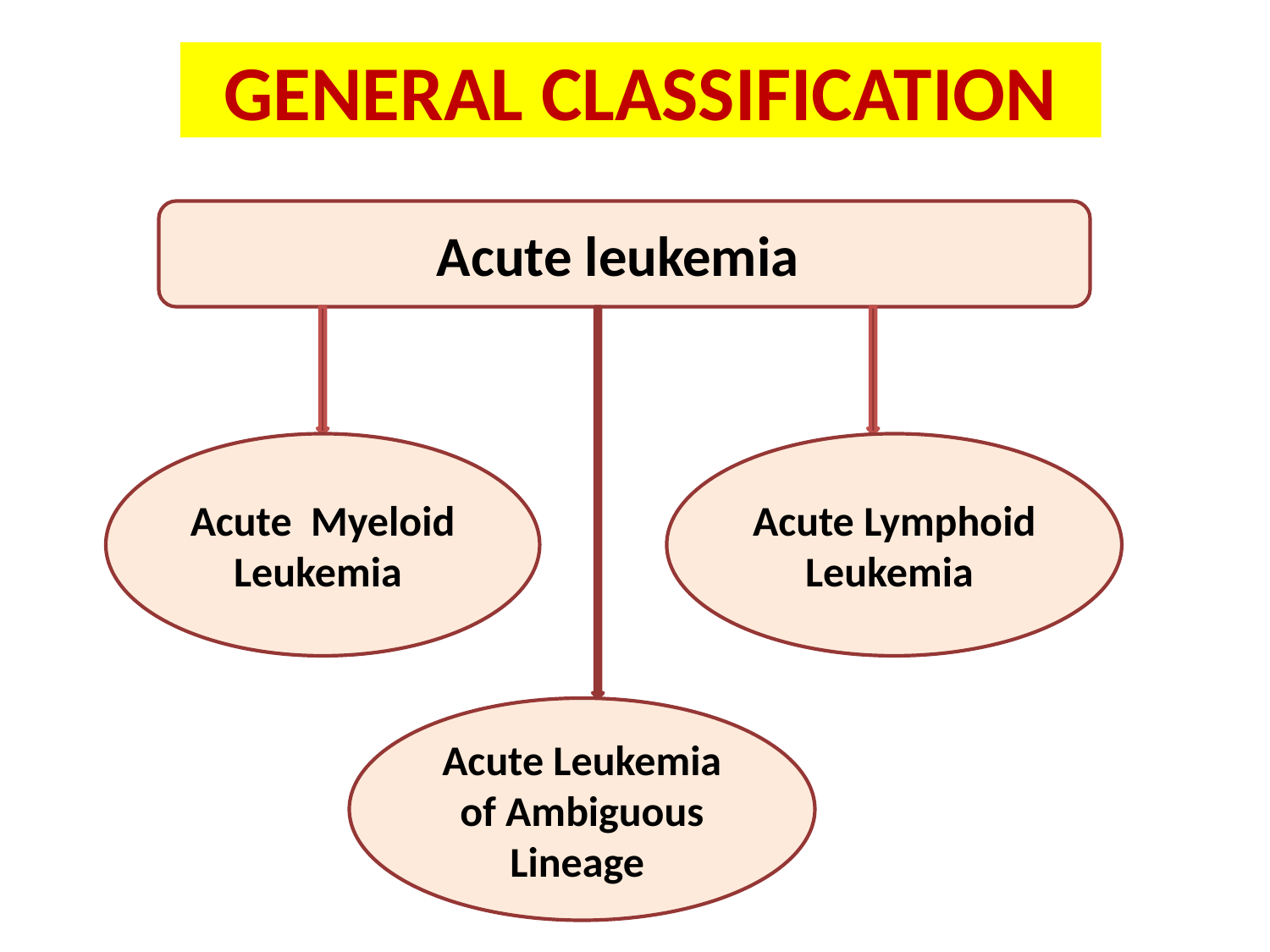

GENERAL CLASSIFICATION
Acute leukemia

Acute  Myeloid Leukemia
Acute Lymphoid Leukemia
Acute Leukemia of Ambiguous Lineage